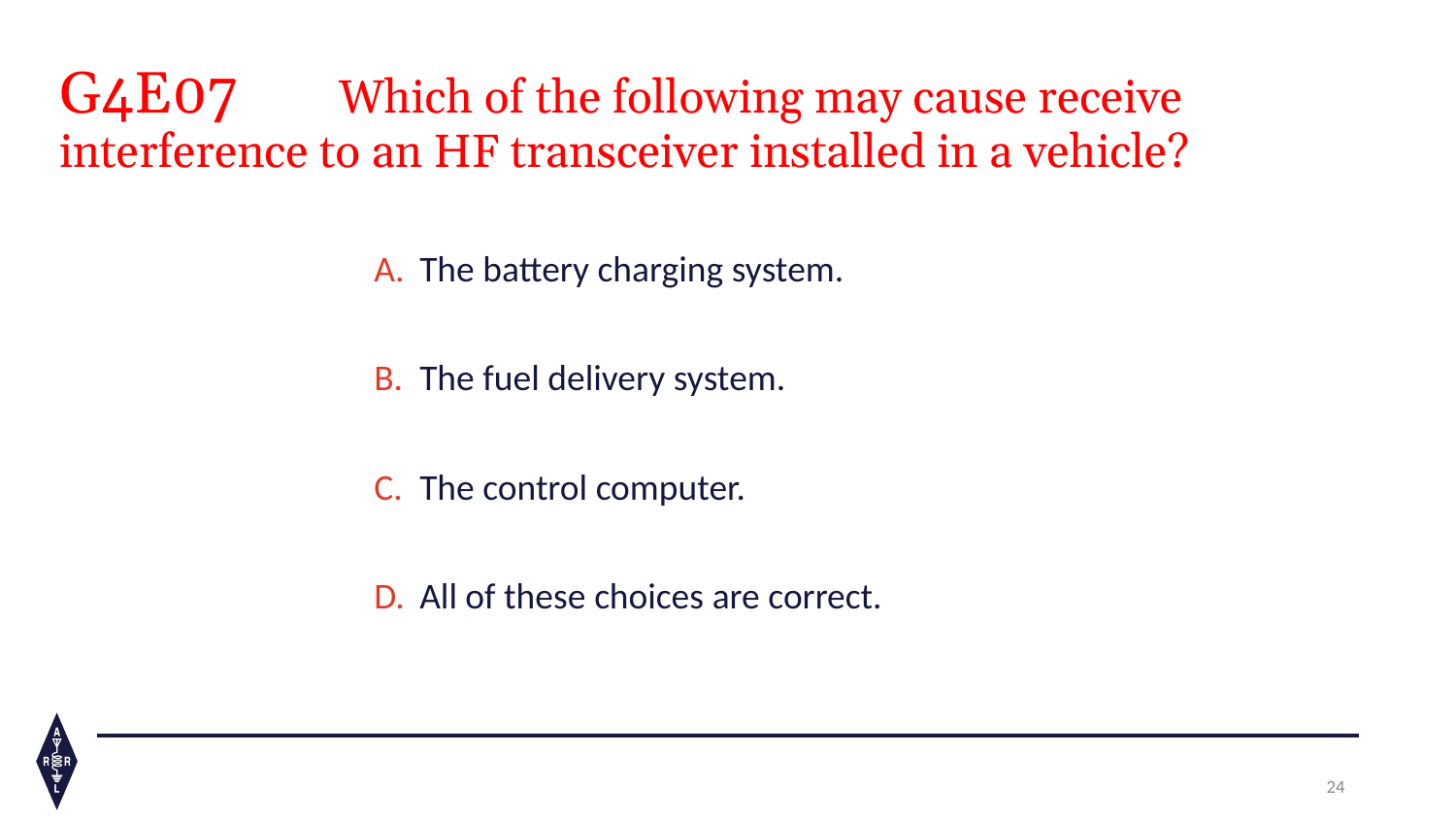

G4E07 	Which of the following may cause receive  					interference to an HF transceiver installed in a vehicle?
The battery charging system.

The fuel delivery system.

The control computer.

All of these choices are correct.
24